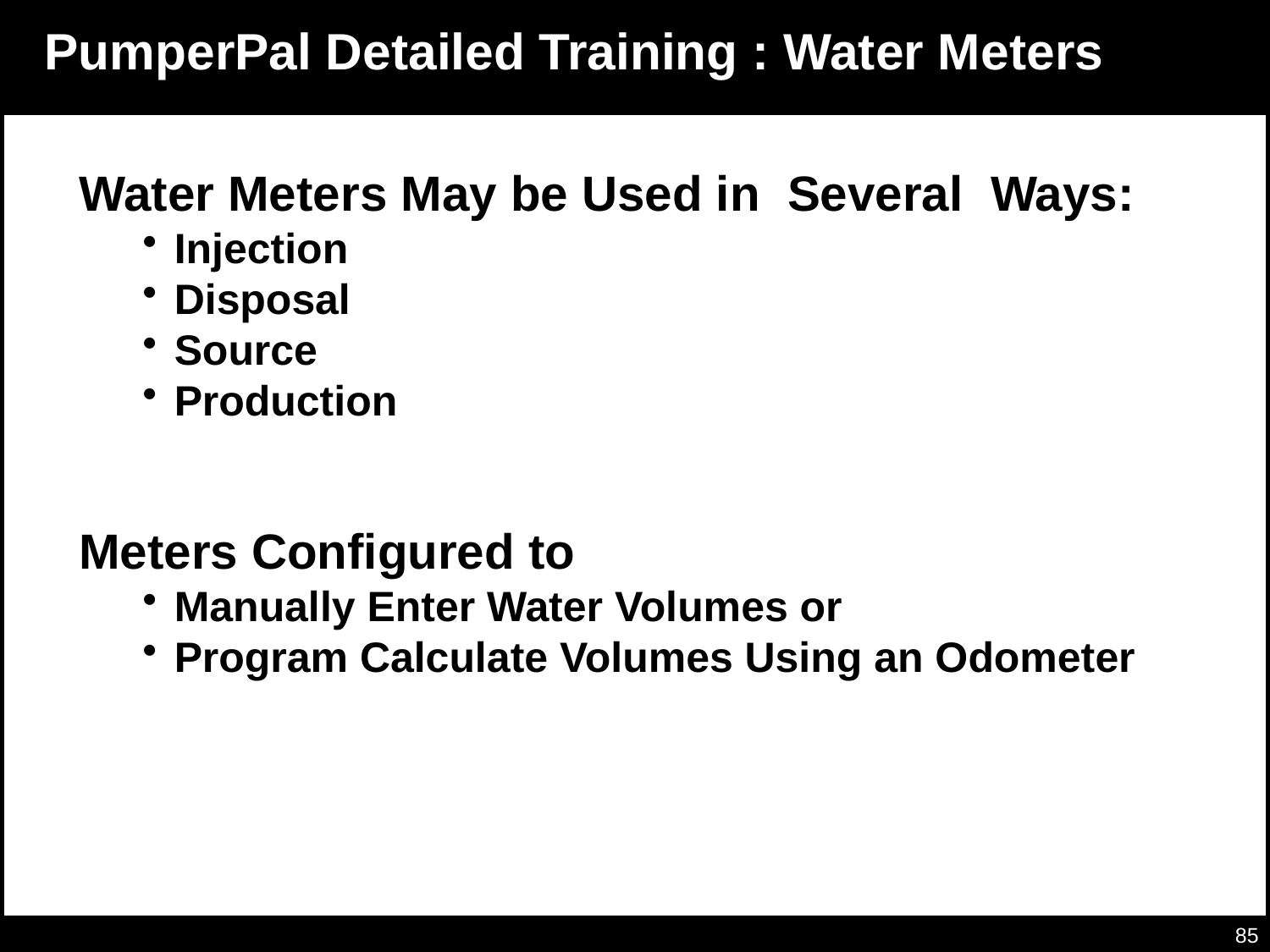

# Water Meters
PumperPal Detailed Training : Water Meters
Water Meters May be Used in  Several  Ways:
Injection
Disposal
Source
Production
Meters Configured to
Manually Enter Water Volumes or
Program Calculate Volumes Using an Odometer